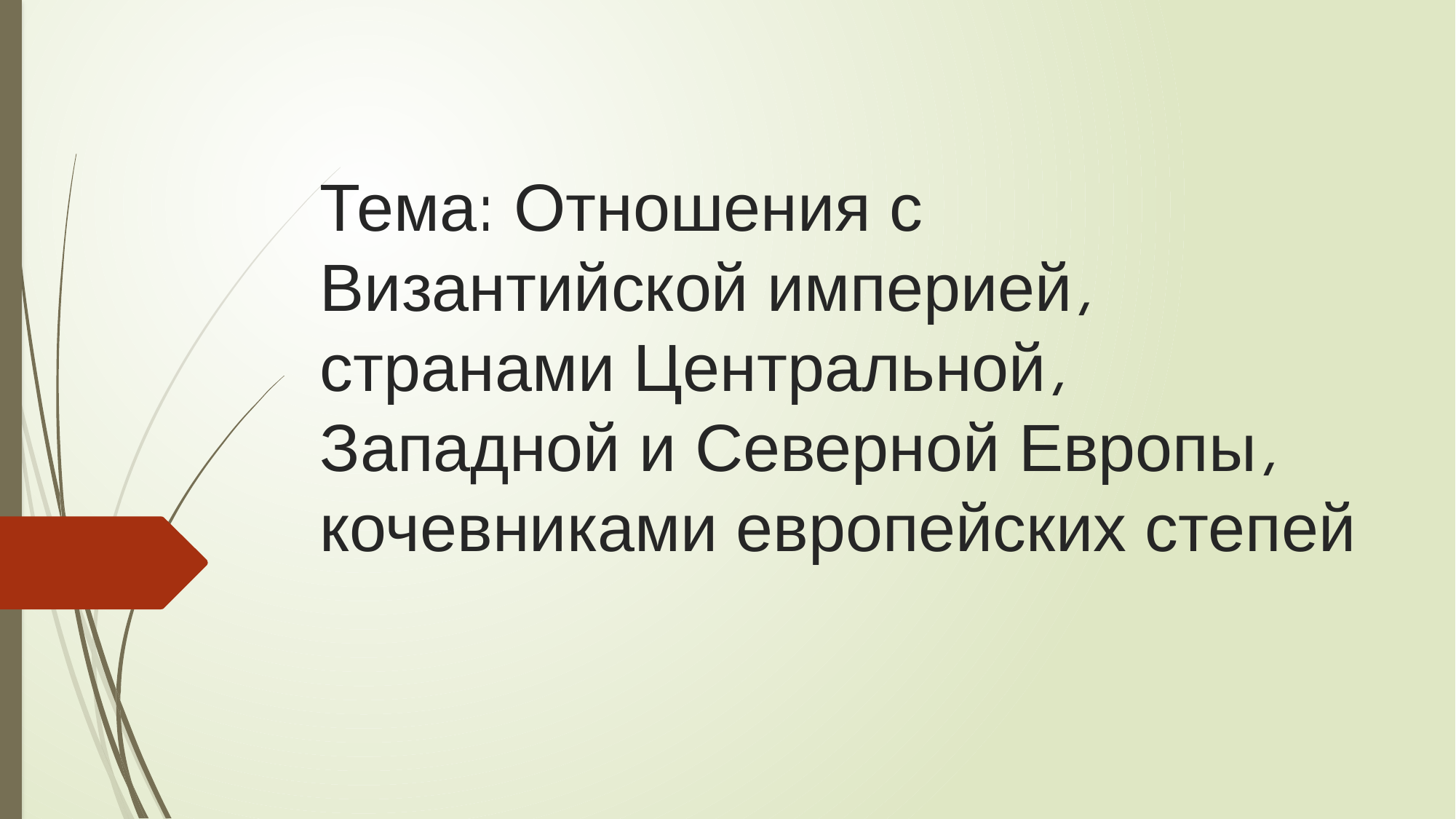

# Тема: Отношения с Византийской империей, странами Центральной, Западной и Северной Европы, кочевниками европейских степей